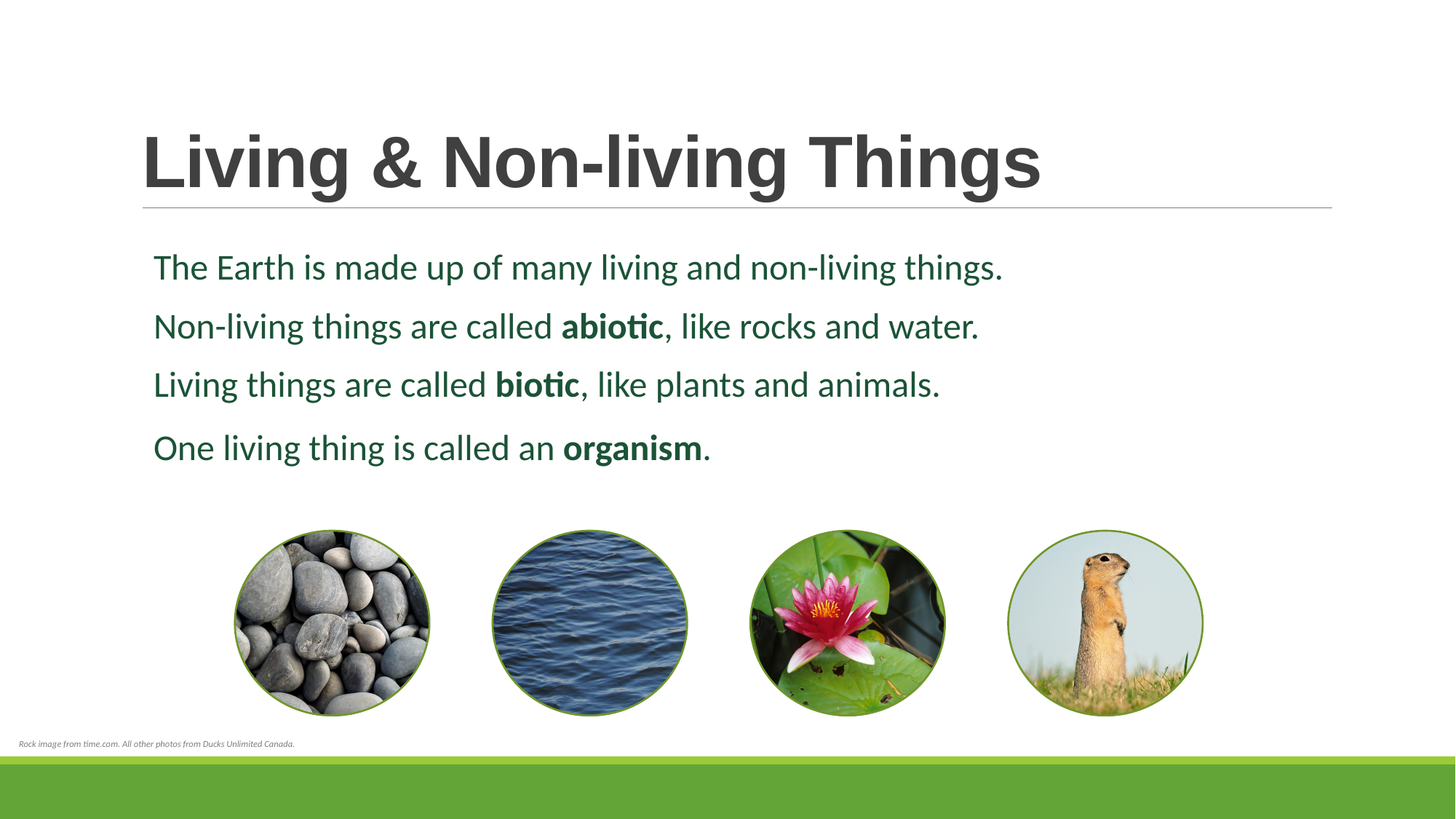

# Living & Non-living Things
The Earth is made up of many living and non-living things.
Non-living things are called abiotic, like rocks and water.
Living things are called biotic, like plants and animals.
One living thing is called an organism.

Rock image from time.com. All other photos from Ducks Unlimited Canada.